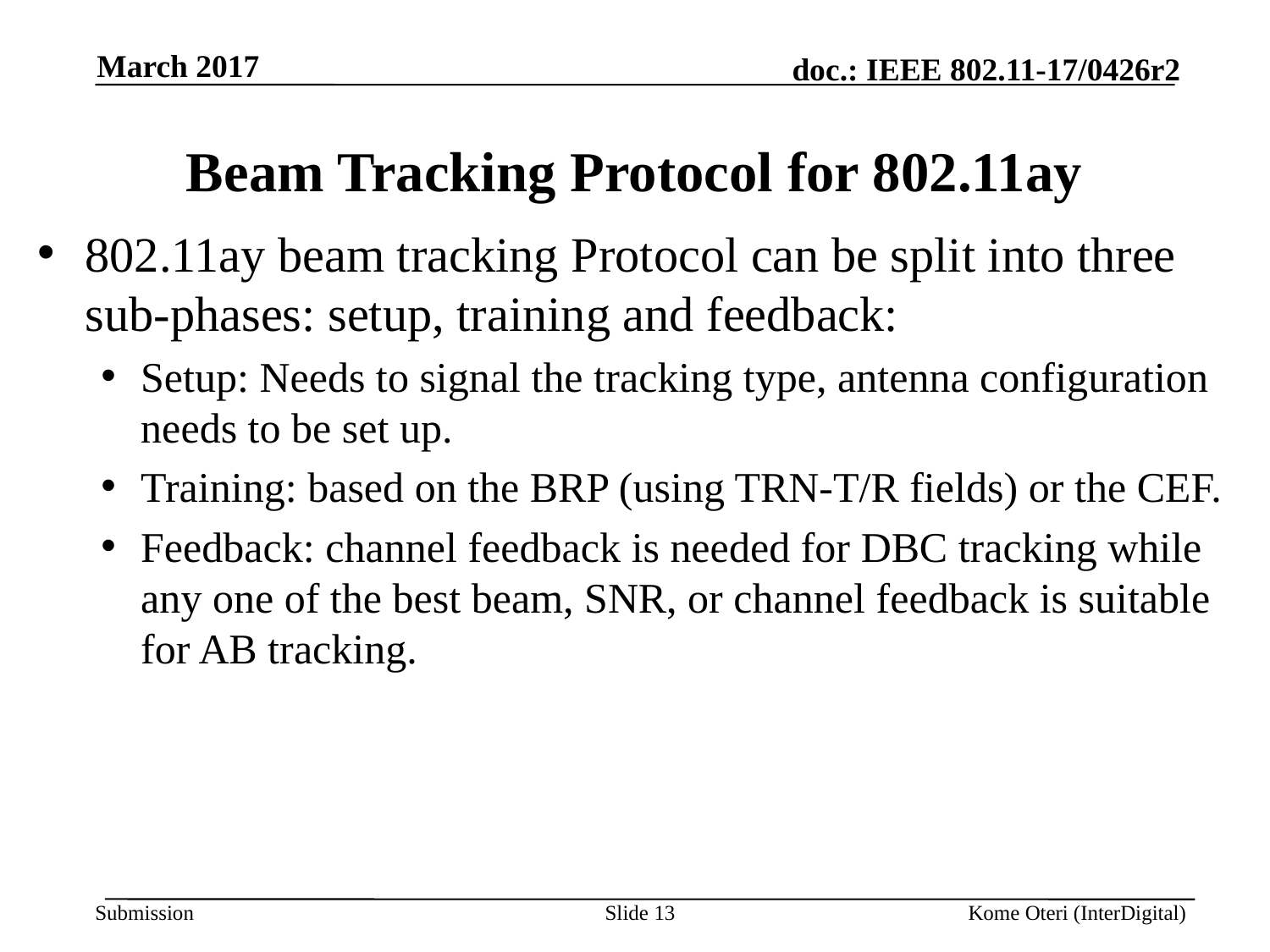

March 2017
# Beam Tracking Protocol for 802.11ay
802.11ay beam tracking Protocol can be split into three sub-phases: setup, training and feedback:
Setup: Needs to signal the tracking type, antenna configuration needs to be set up.
Training: based on the BRP (using TRN-T/R fields) or the CEF.
Feedback: channel feedback is needed for DBC tracking while any one of the best beam, SNR, or channel feedback is suitable for AB tracking.

Slide 13
Kome Oteri (InterDigital)